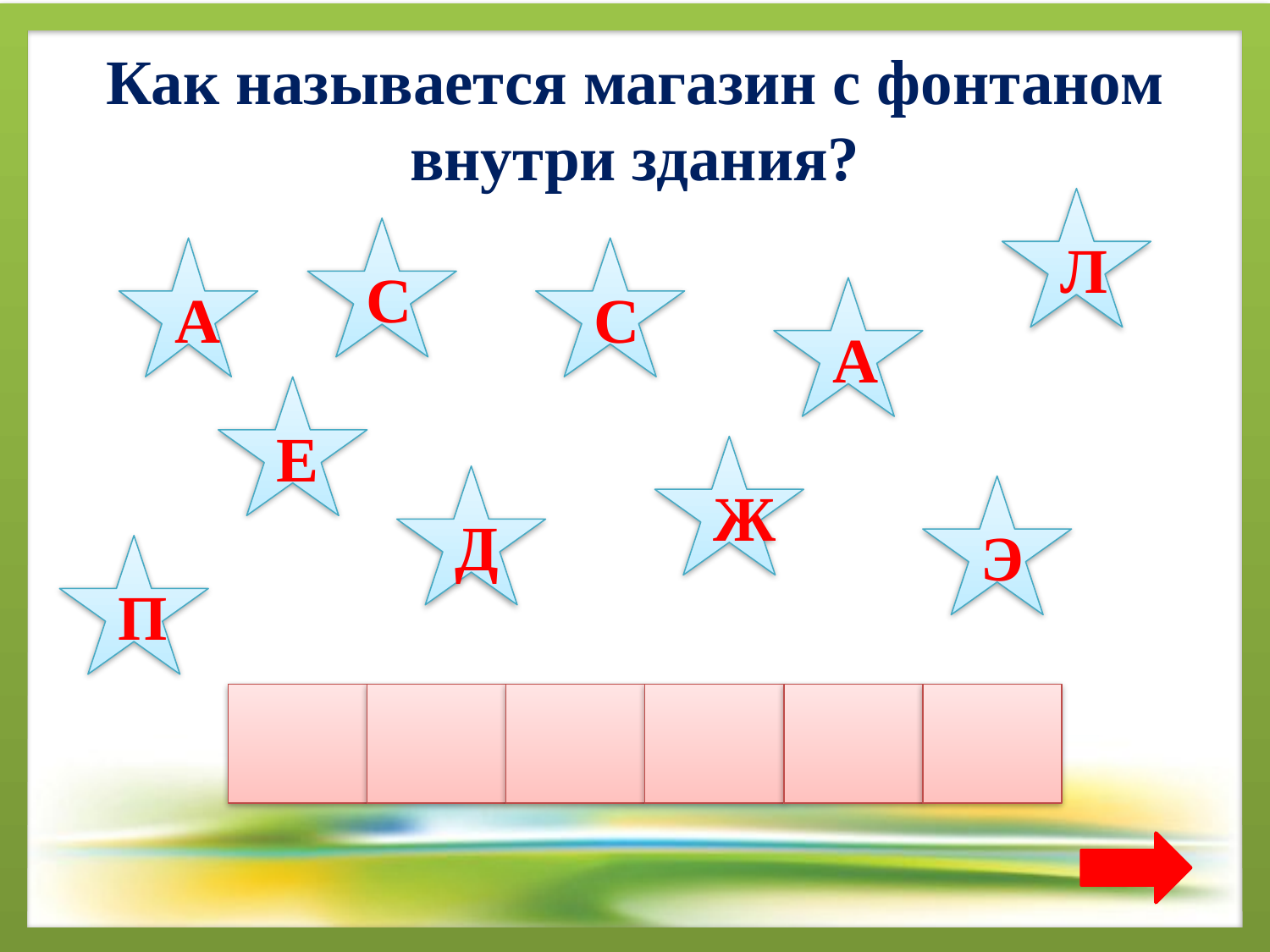

# Как называется магазин с фонтаном внутри здания?
Л
С
А
С
А
Е
Ж
Д
Э
П